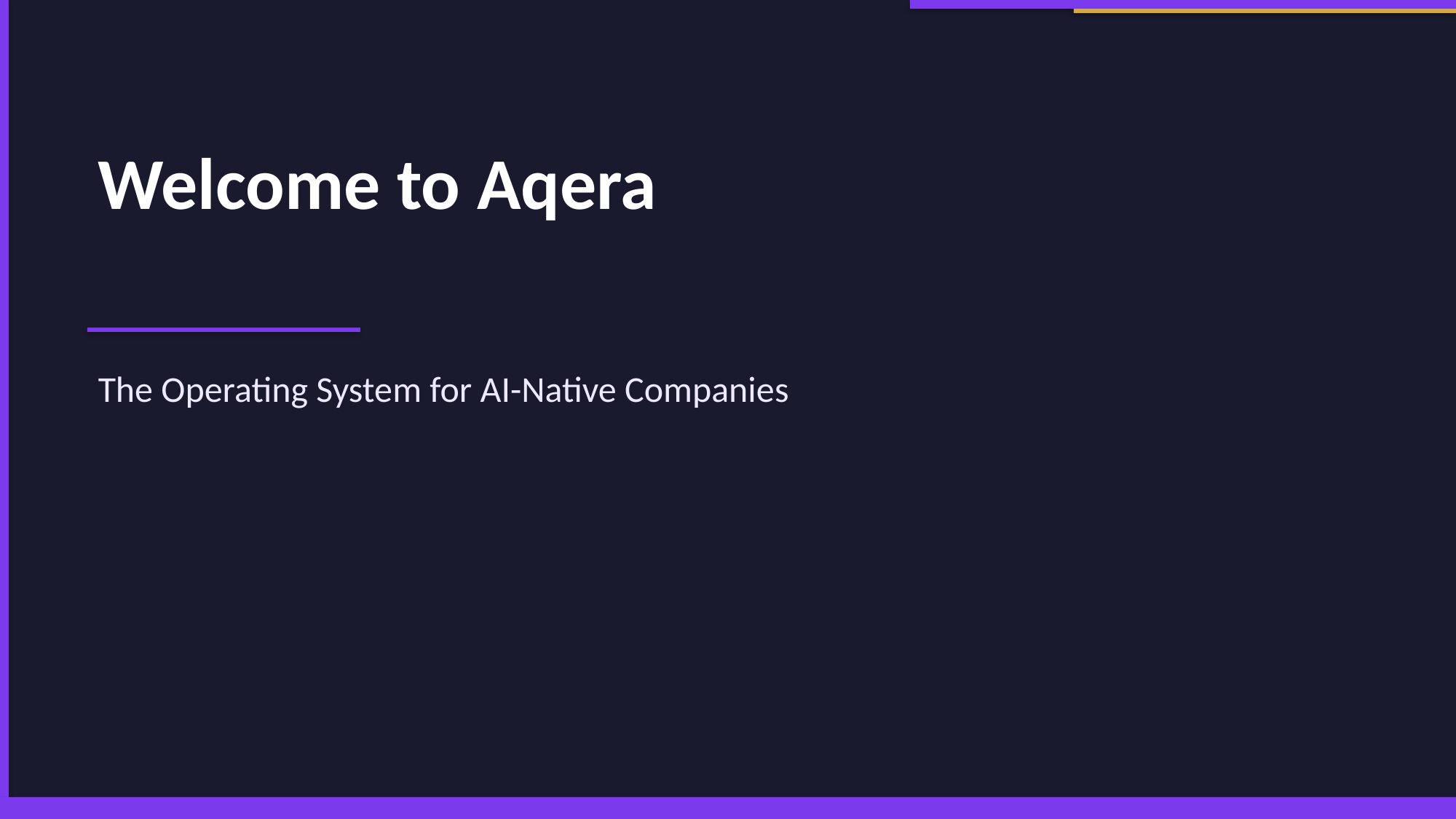

Welcome to Aqera

The Operating System for AI-Native Companies